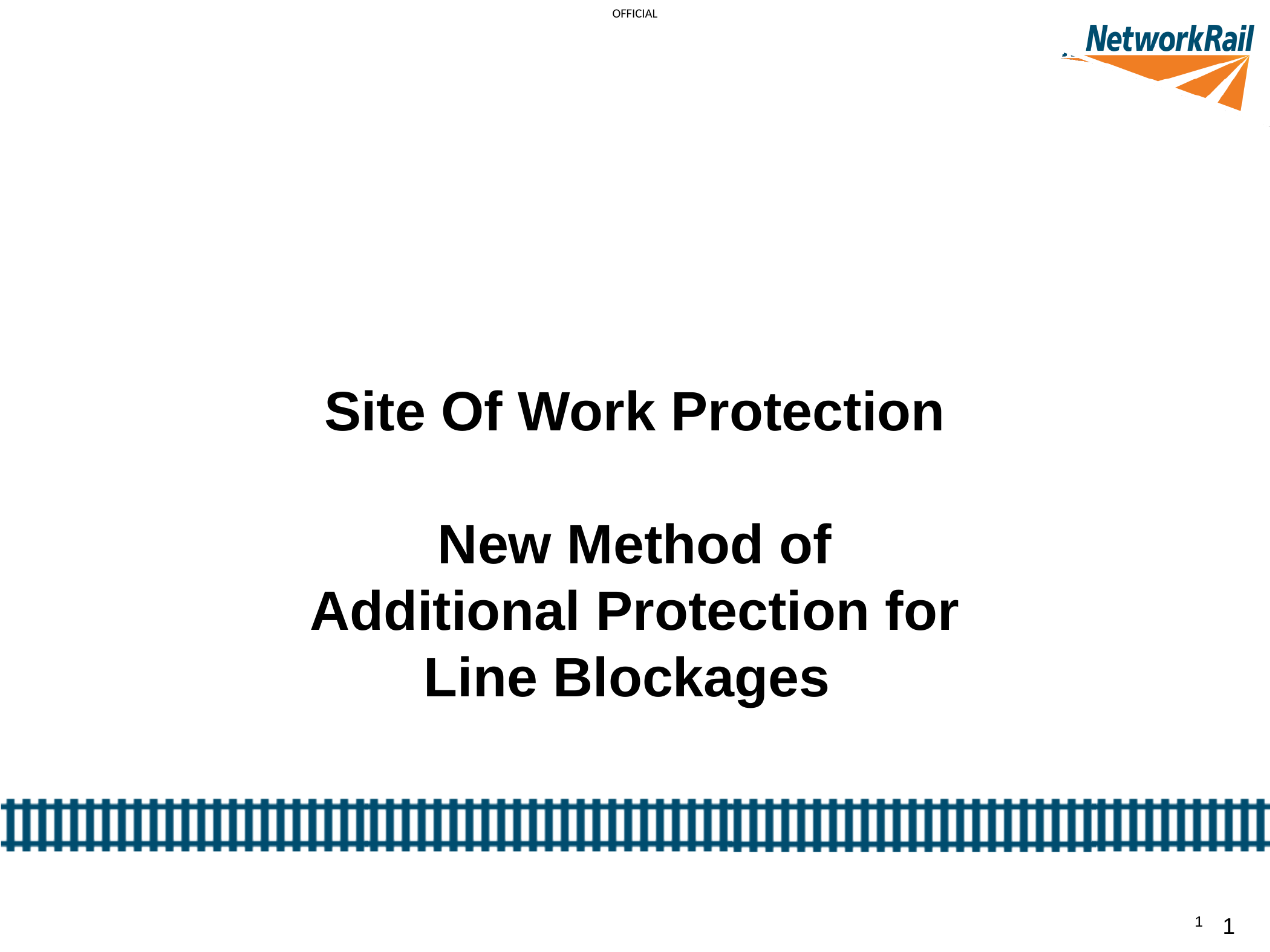

Site Of Work Protection

New Method of Additional Protection for Line Blockages
1